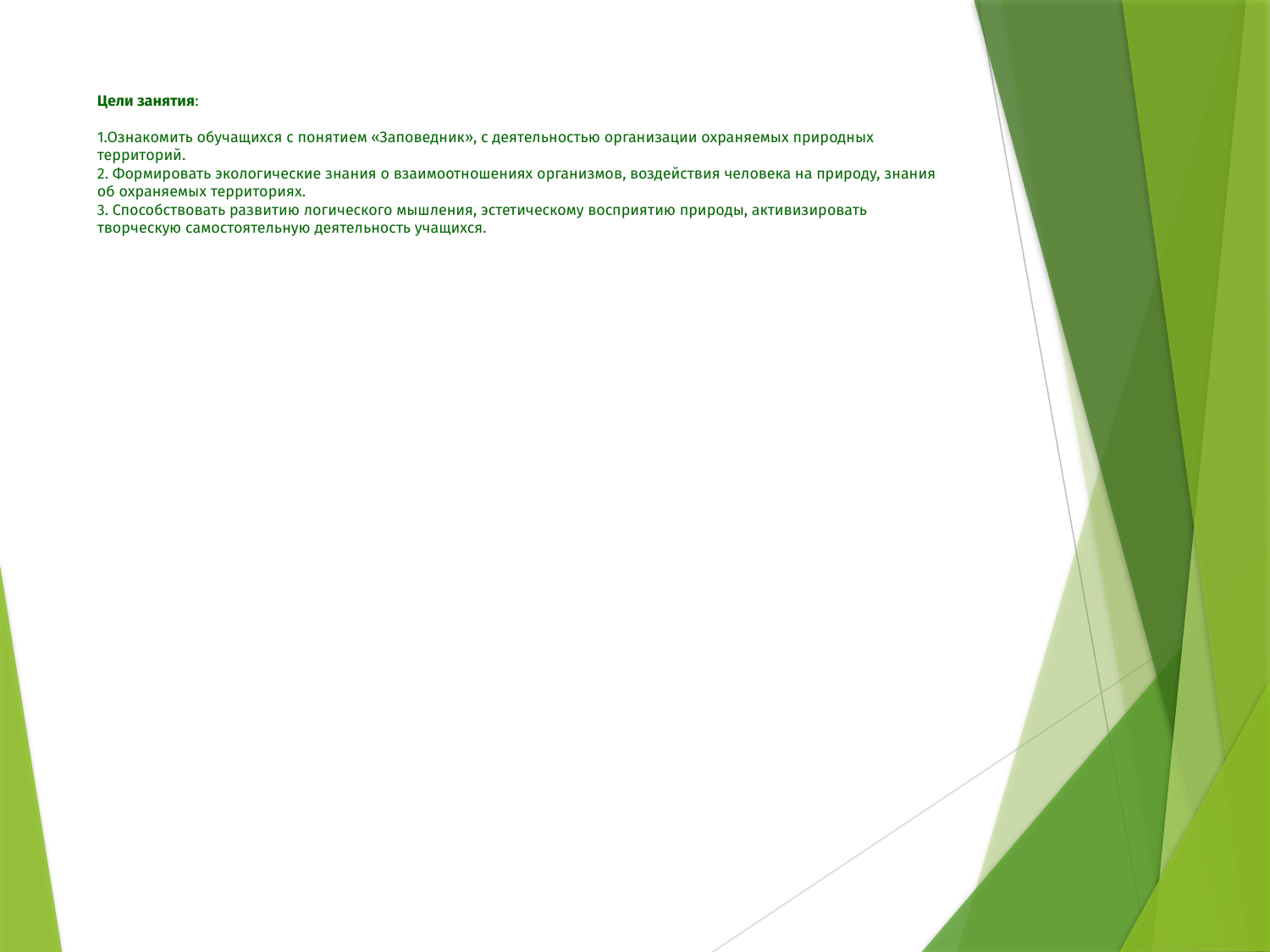

# Цели занятия:   1.Ознакомить обучащихся с понятием «Заповедник», с деятельностью организации охраняемых природных территорий. 2. Формировать экологические знания о взаимоотношениях организмов, воздействия человека на природу, знания об охраняемых территориях. 3. Способствовать развитию логического мышления, эстетическому восприятию природы, активизировать творческую самостоятельную деятельность учащихся.